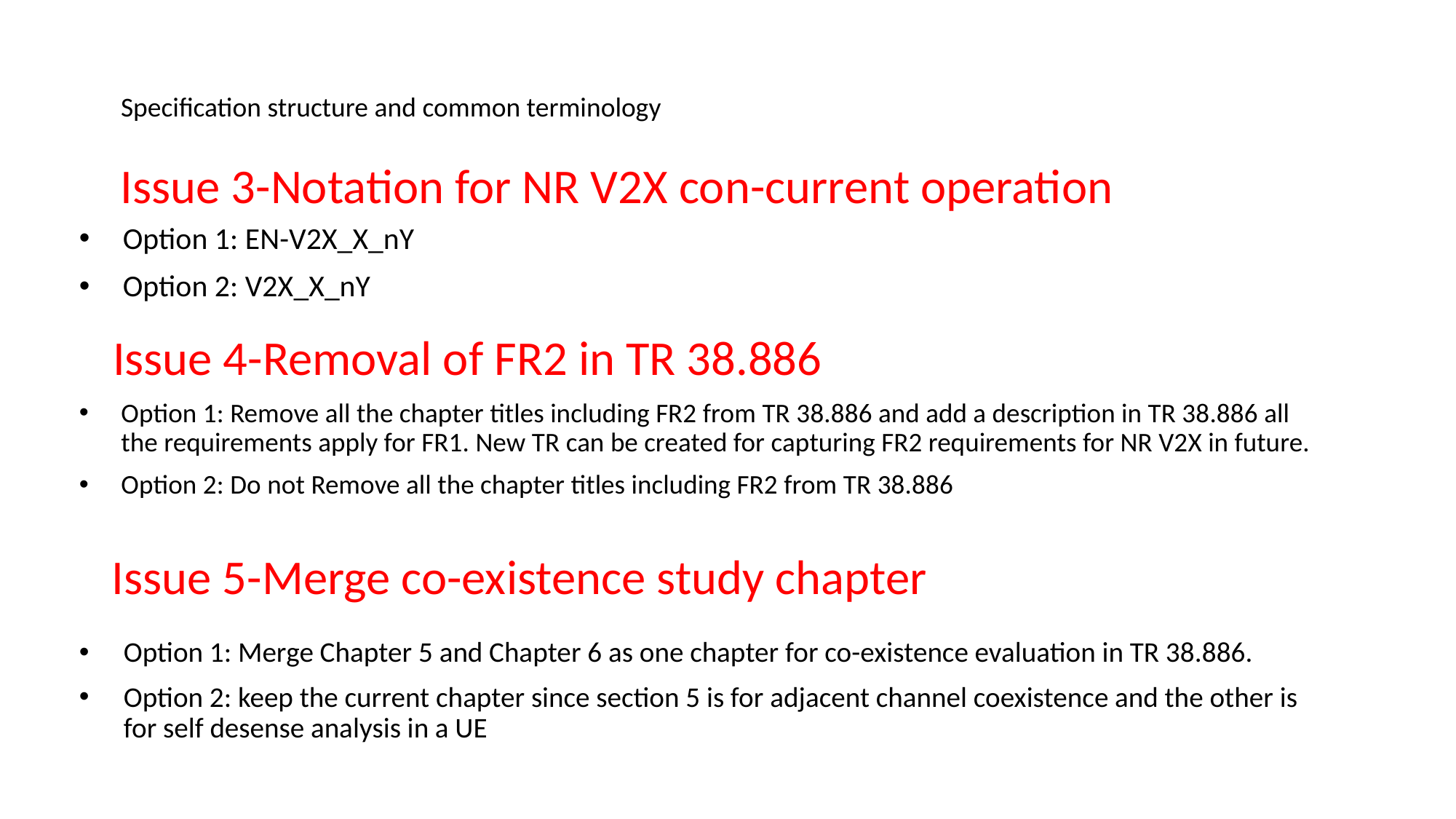

# Specification structure and common terminology
Issue 3-Notation for NR V2X con-current operation
Option 1: EN-V2X_X_nY
Option 2: V2X_X_nY
Issue 4-Removal of FR2 in TR 38.886
Option 1: Remove all the chapter titles including FR2 from TR 38.886 and add a description in TR 38.886 all the requirements apply for FR1. New TR can be created for capturing FR2 requirements for NR V2X in future.
Option 2: Do not Remove all the chapter titles including FR2 from TR 38.886
Issue 5-Merge co-existence study chapter
Option 1: Merge Chapter 5 and Chapter 6 as one chapter for co-existence evaluation in TR 38.886.
Option 2: keep the current chapter since section 5 is for adjacent channel coexistence and the other is for self desense analysis in a UE